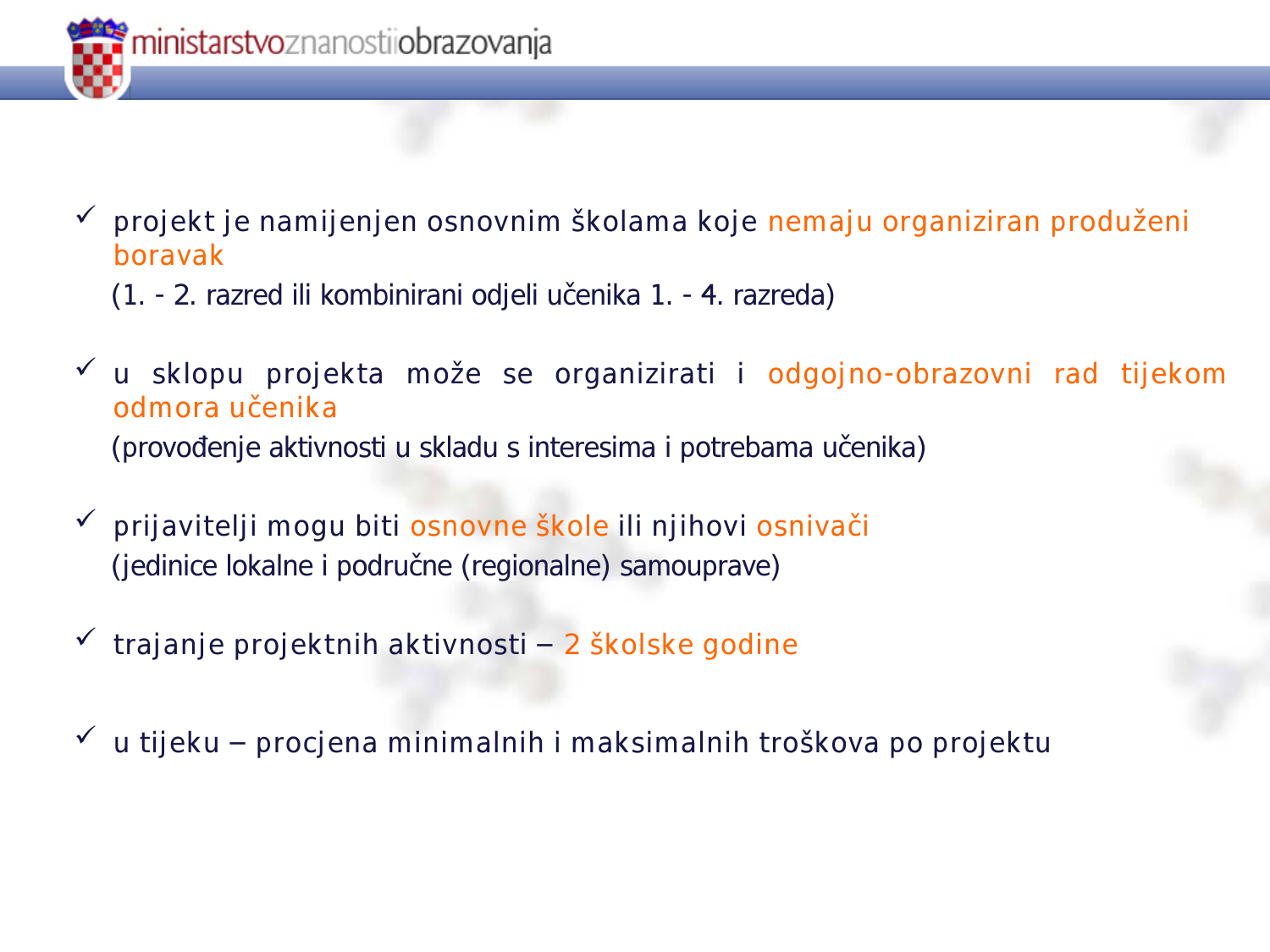

projekt je namijenjen osnovnim školama koje nemaju organiziran produženi boravak
(1. - 2. razred ili kombinirani odjeli učenika 1. - 4. razreda)

u sklopu projekta može se organizirati i odgojno-obrazovni rad tijekom odmora učenika
(provođenje aktivnosti u skladu s interesima i potrebama učenika)

prijavitelji mogu biti osnovne škole ili njihovi osnivači
(jedinice lokalne i područne (regionalne) samouprave)

trajanje projektnih aktivnosti – 2 školske godine

u tijeku – procjena minimalnih i maksimalnih troškova po projektu